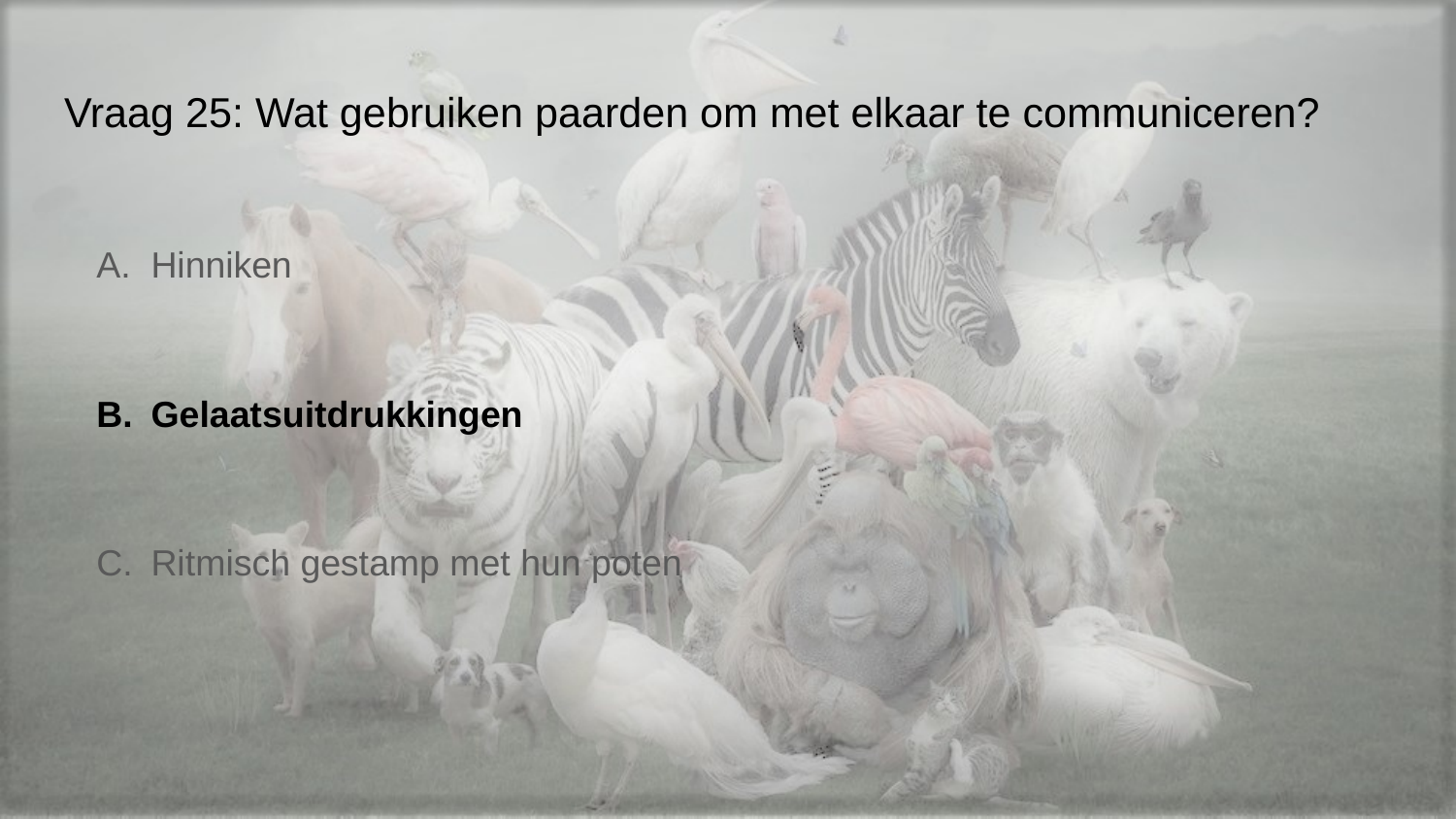

# Vraag 25: Wat gebruiken paarden om met elkaar te communiceren?

Hinniken

Gelaatsuitdrukkingen

Ritmisch gestamp met hun poten